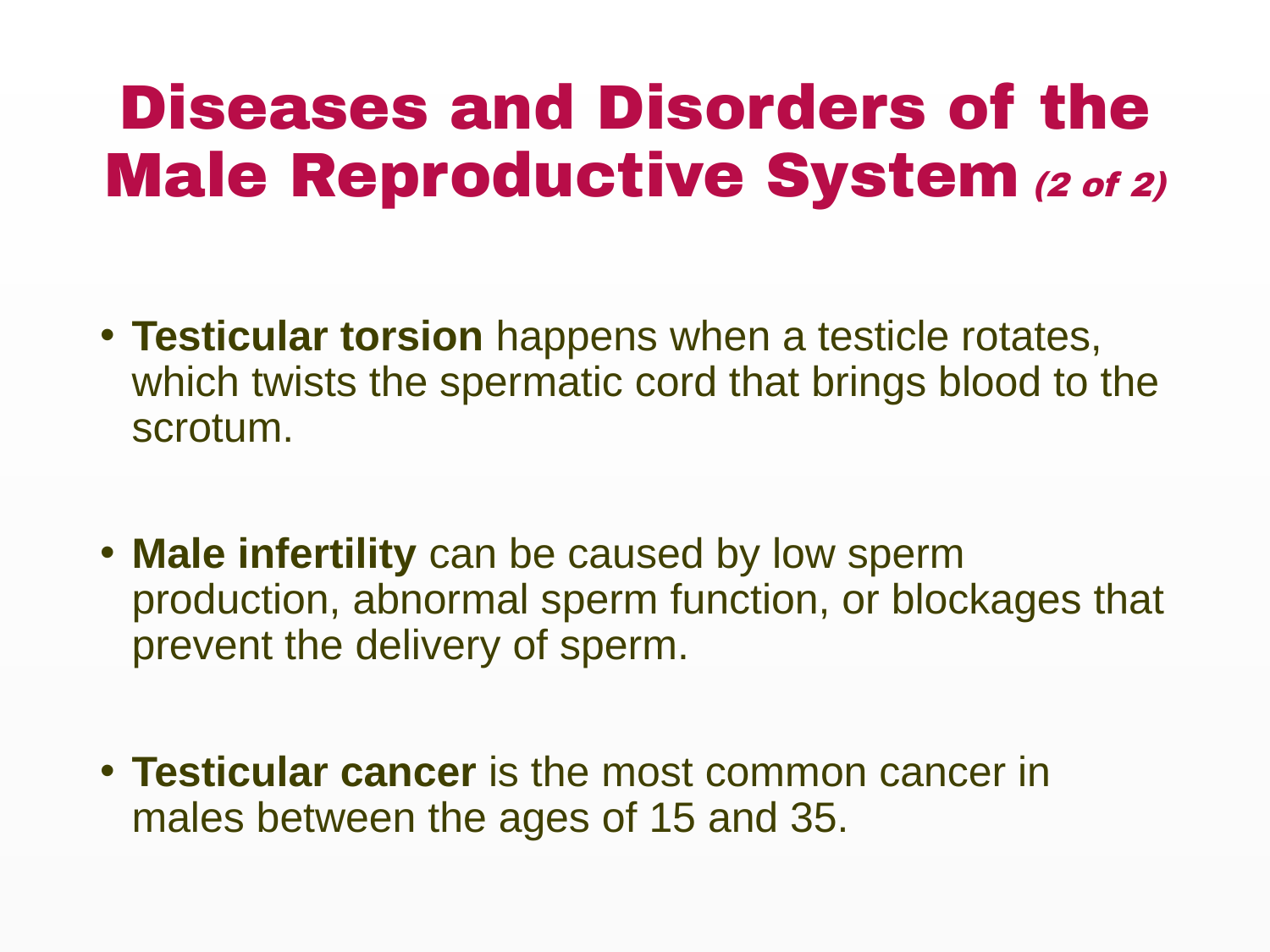

# Diseases and Disorders of the Male Reproductive System (2 of 2)
Testicular torsion happens when a testicle rotates, which twists the spermatic cord that brings blood to the scrotum.

Male infertility can be caused by low sperm production, abnormal sperm function, or blockages that prevent the delivery of sperm.

Testicular cancer is the most common cancer in males between the ages of 15 and 35.